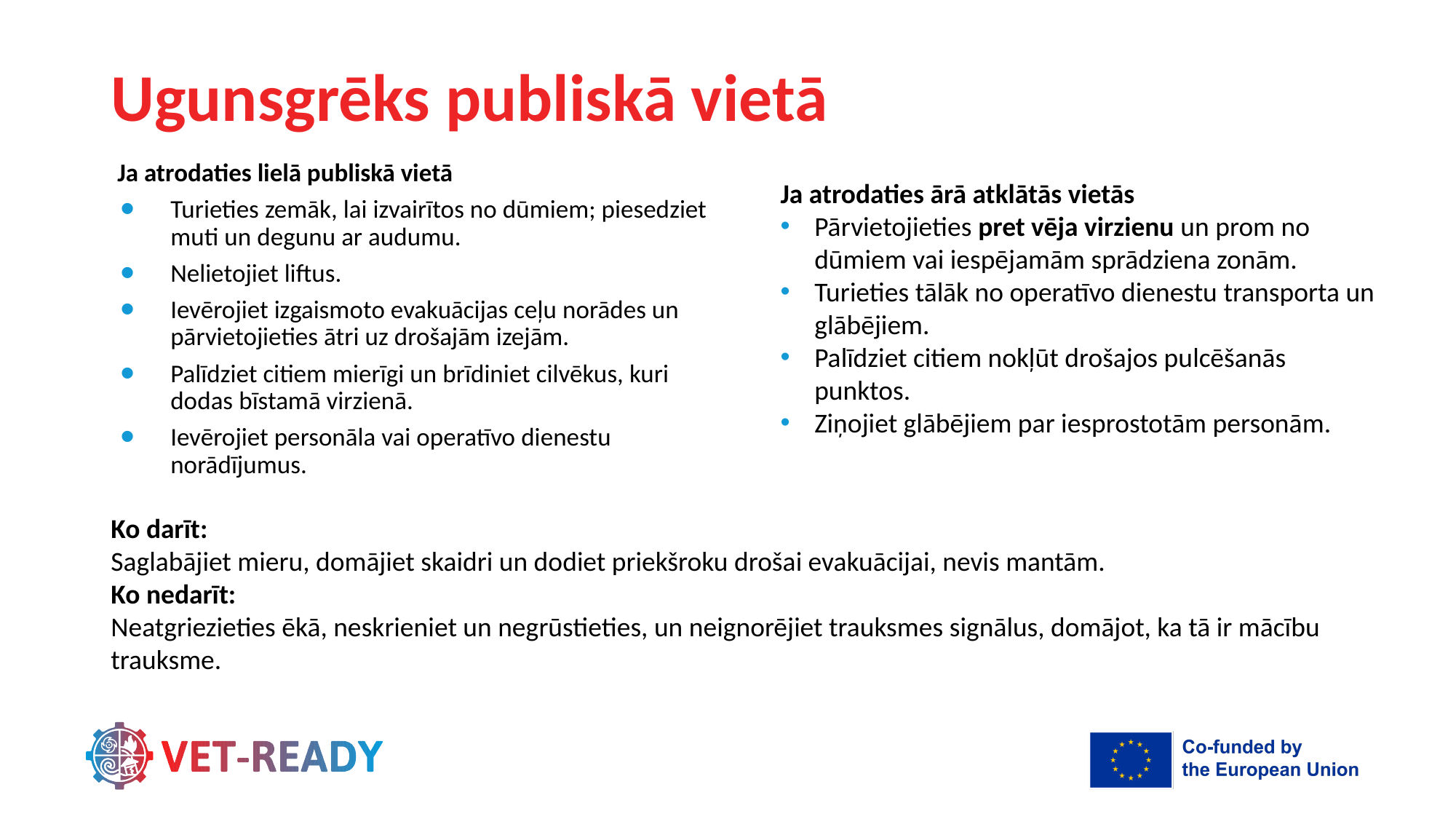

# Ugunsgrēks publiskā vietā
Ja atrodaties lielā publiskā vietā
Turieties zemāk, lai izvairītos no dūmiem; piesedziet muti un degunu ar audumu.
Nelietojiet liftus.
Ievērojiet izgaismoto evakuācijas ceļu norādes un pārvietojieties ātri uz drošajām izejām.
Palīdziet citiem mierīgi un brīdiniet cilvēkus, kuri dodas bīstamā virzienā.
Ievērojiet personāla vai operatīvo dienestu norādījumus.
Ja atrodaties ārā atklātās vietās
Pārvietojieties pret vēja virzienu un prom no dūmiem vai iespējamām sprādziena zonām.
Turieties tālāk no operatīvo dienestu transporta un glābējiem.
Palīdziet citiem nokļūt drošajos pulcēšanās punktos.
Ziņojiet glābējiem par iesprostotām personām.
Ko darīt:
Saglabājiet mieru, domājiet skaidri un dodiet priekšroku drošai evakuācijai, nevis mantām.
Ko nedarīt:
Neatgriezieties ēkā, neskrieniet un negrūstieties, un neignorējiet trauksmes signālus, domājot, ka tā ir mācību trauksme.